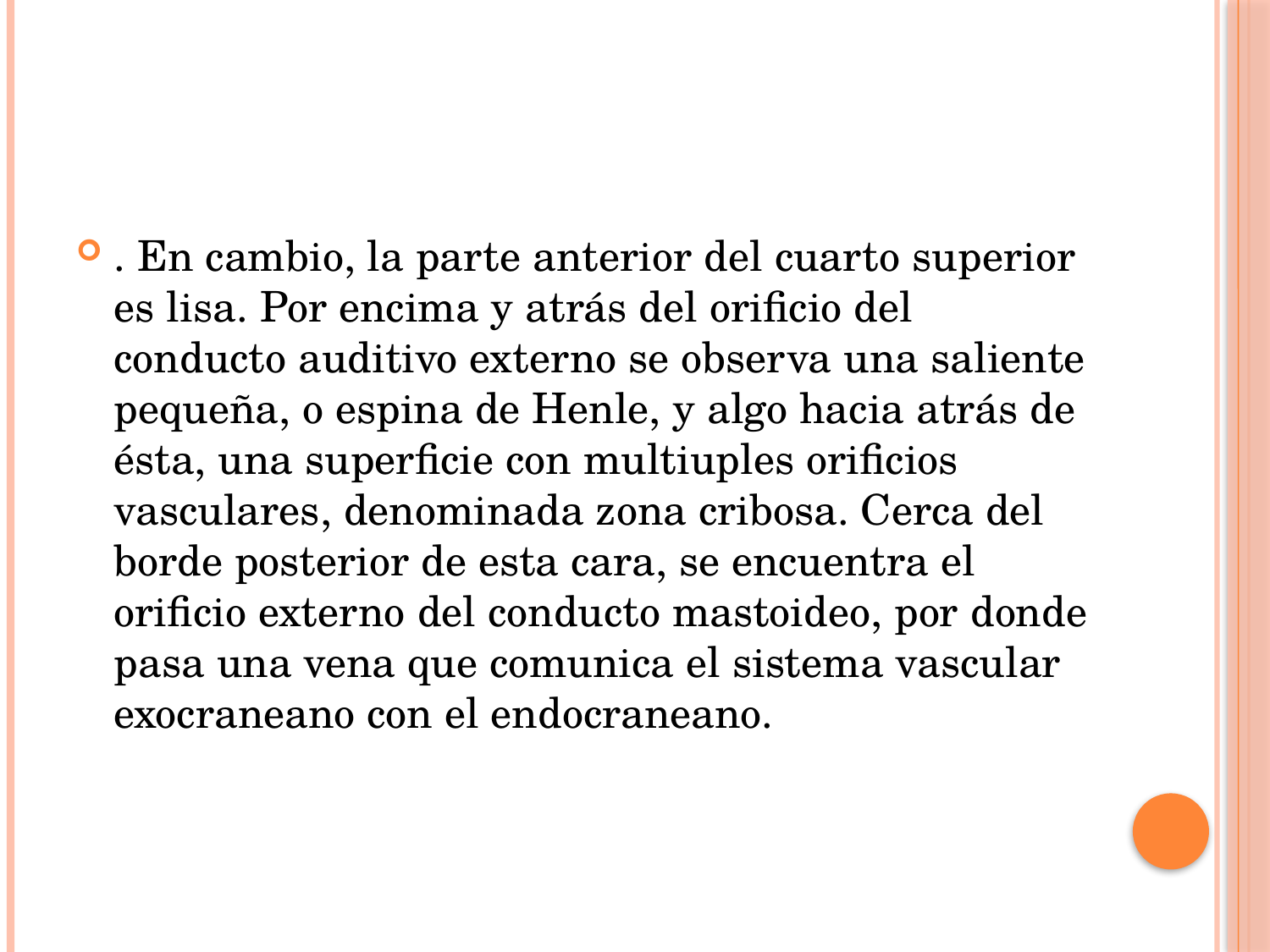

#
. En cambio, la parte anterior del cuarto superior es lisa. Por encima y atrás del orificio del conducto auditivo externo se observa una saliente pequeña, o espina de Henle, y algo hacia atrás de ésta, una superficie con multiuples orificios vasculares, denominada zona cribosa. Cerca del borde posterior de esta cara, se encuentra el orificio externo del conducto mastoideo, por donde pasa una vena que comunica el sistema vascular exocraneano con el endocraneano.